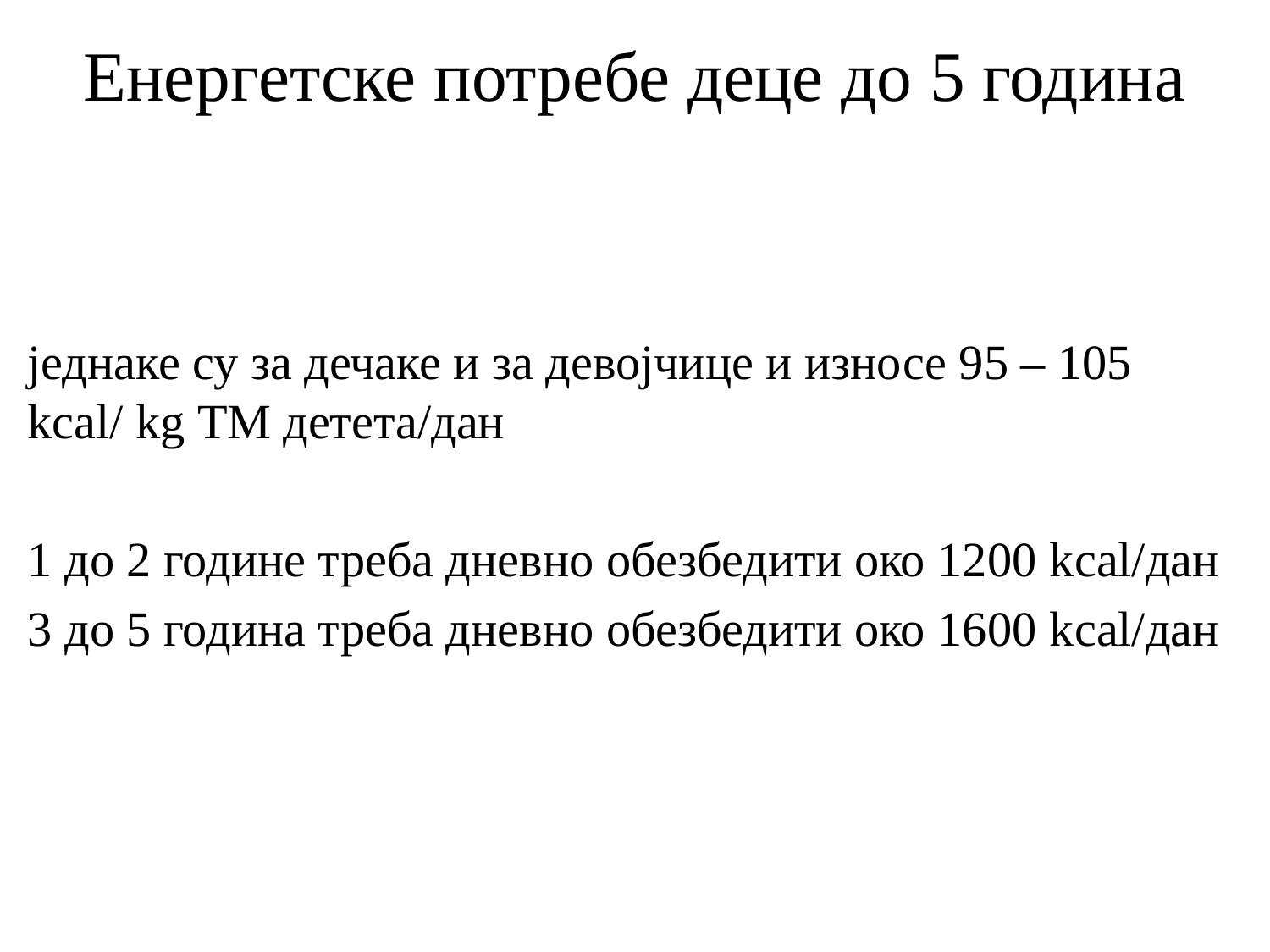

# Енергетске потребе деце до 5 година

једнаке су за дечаке и за девојчице и износе 95 – 105 kcal/ kg ТМ детета/дан

1 до 2 године треба дневно обезбедити око 1200 kcal/дан
3 до 5 година треба дневно обезбедити око 1600 kcal/дан